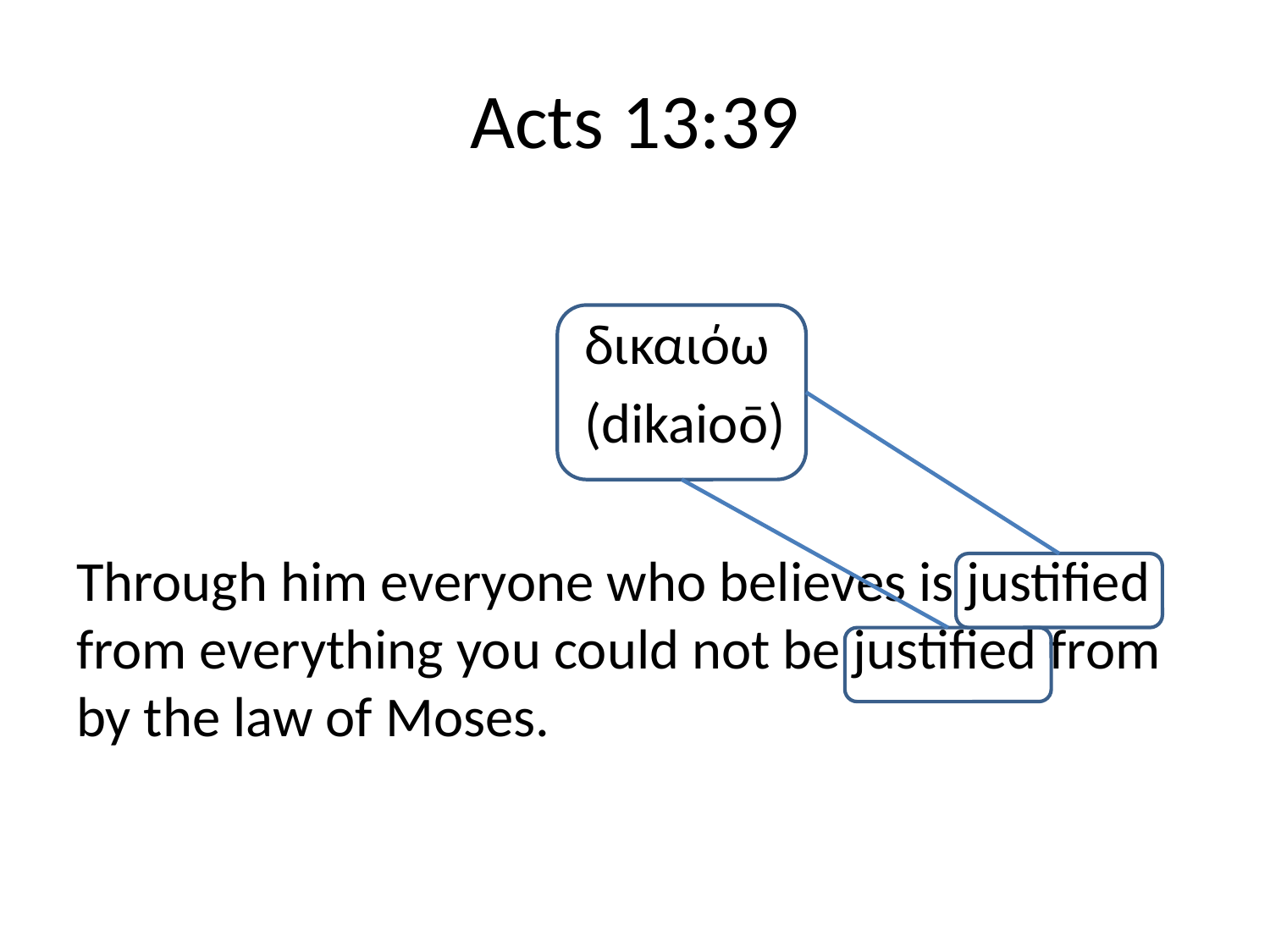

# Acts 13:39

				δικαιόω
				(dikaioō)

Through him everyone who believes is justified from everything you could not be justified from by the law of Moses.